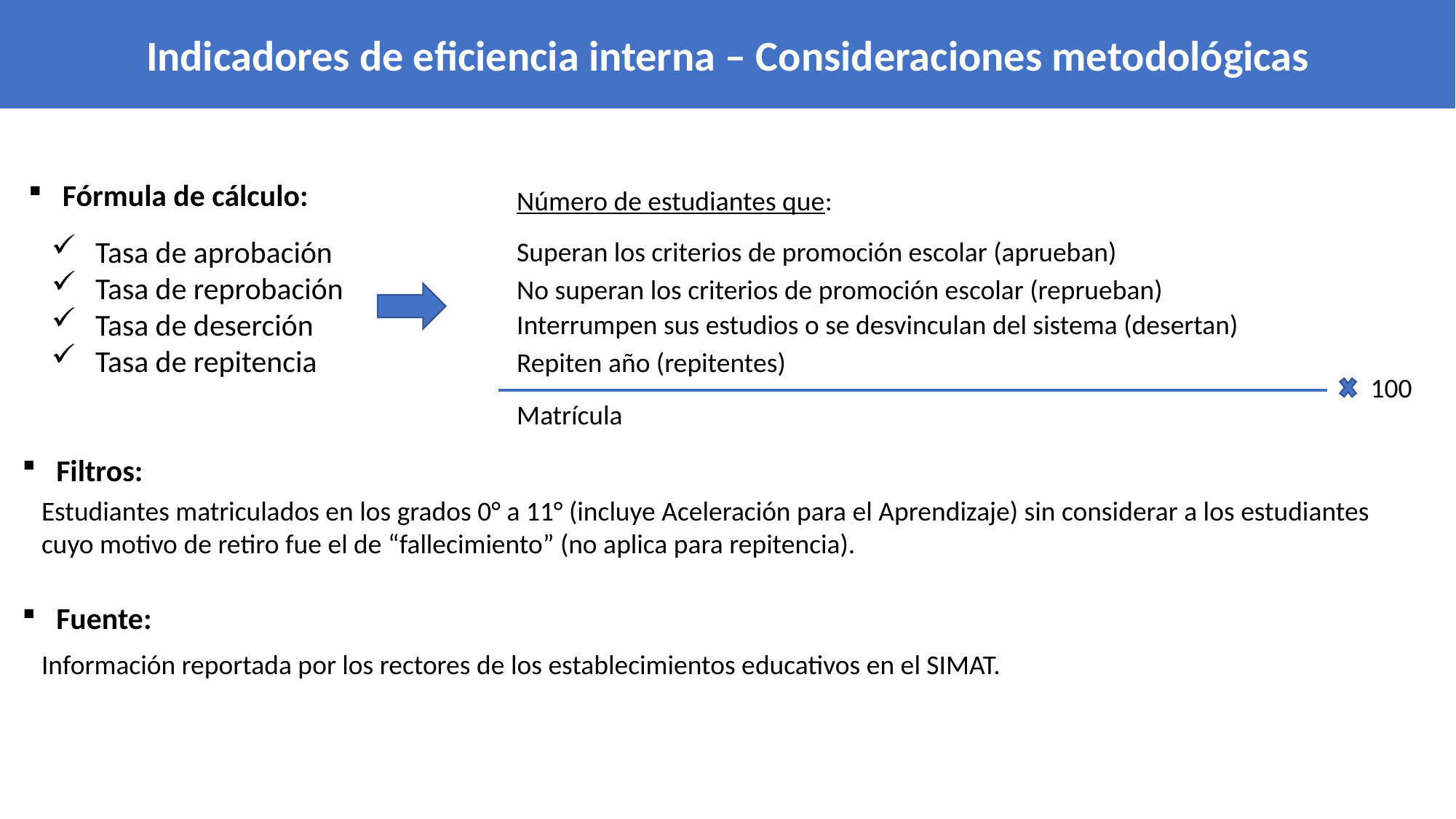

Indicadores de eficiencia interna – Consideraciones metodológicas
Fórmula de cálculo:
Número de estudiantes que:
Tasa de aprobación
Tasa de reprobación
Tasa de deserción
Tasa de repitencia
Superan los criterios de promoción escolar (aprueban)
No superan los criterios de promoción escolar (reprueban)

Interrumpen sus estudios o se desvinculan del sistema (desertan)
Repiten año (repitentes)
100

Matrícula
Filtros:
Estudiantes matriculados en los grados 0° a 11° (incluye Aceleración para el Aprendizaje) sin considerar a los estudiantes cuyo motivo de retiro fue el de “fallecimiento” (no aplica para repitencia).
Fuente:
Información reportada por los rectores de los establecimientos educativos en el SIMAT.